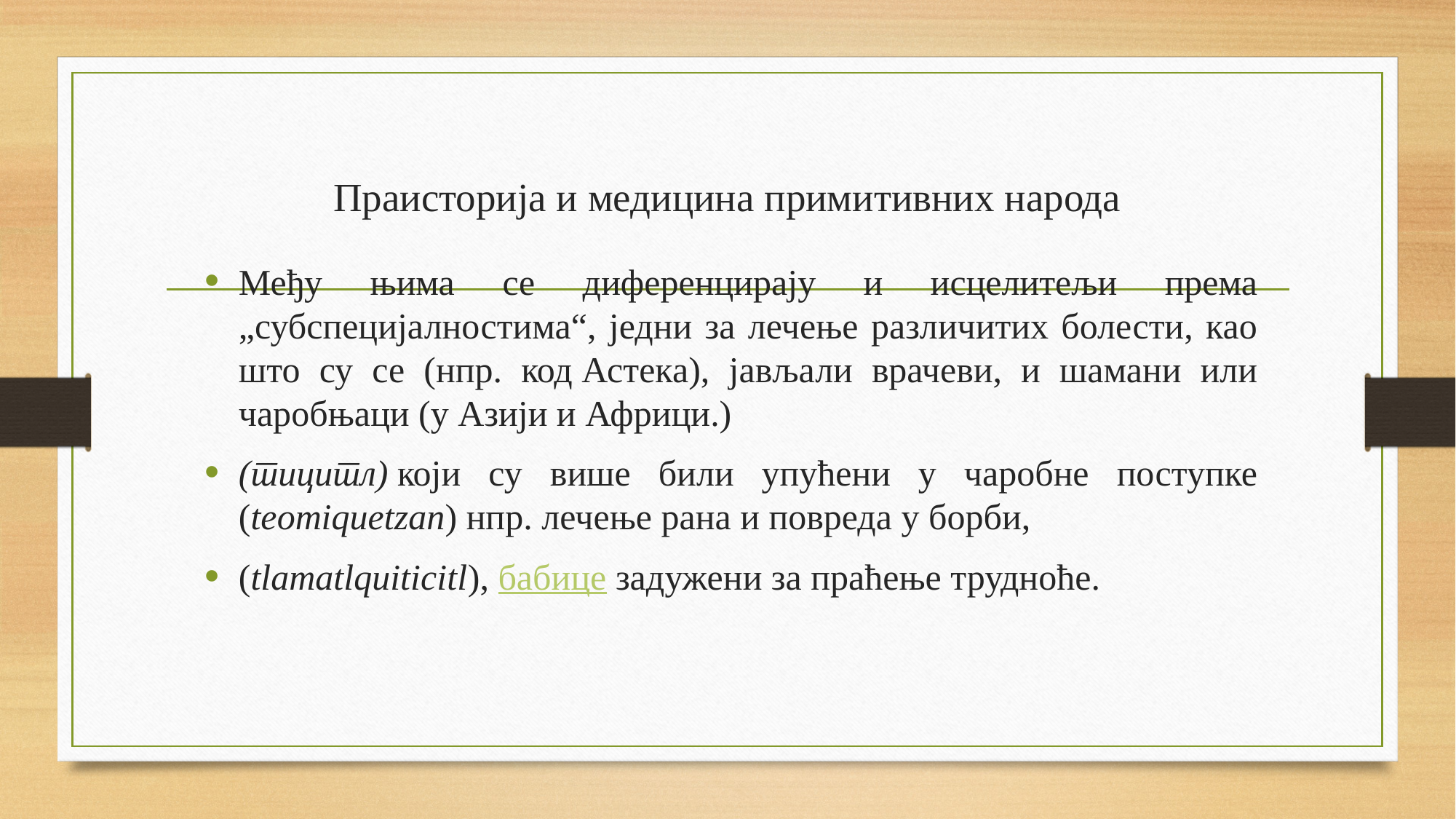

# Праисторија и медицина примитивних народа
Међу њима се диференцирају и исцелитељи према „субспецијалностима“, једни за лечење различитих болести, као што су се (нпр. код Астека), јављали врачеви, и шамани или чаробњаци (у Азији и Африци.)
(тицитл) који су више били упућени у чаробне поступке (teomiquetzan) нпр. лечење рана и повреда у борби,
(tlamatlquiticitl), бабице задужени за праћење трудноће.